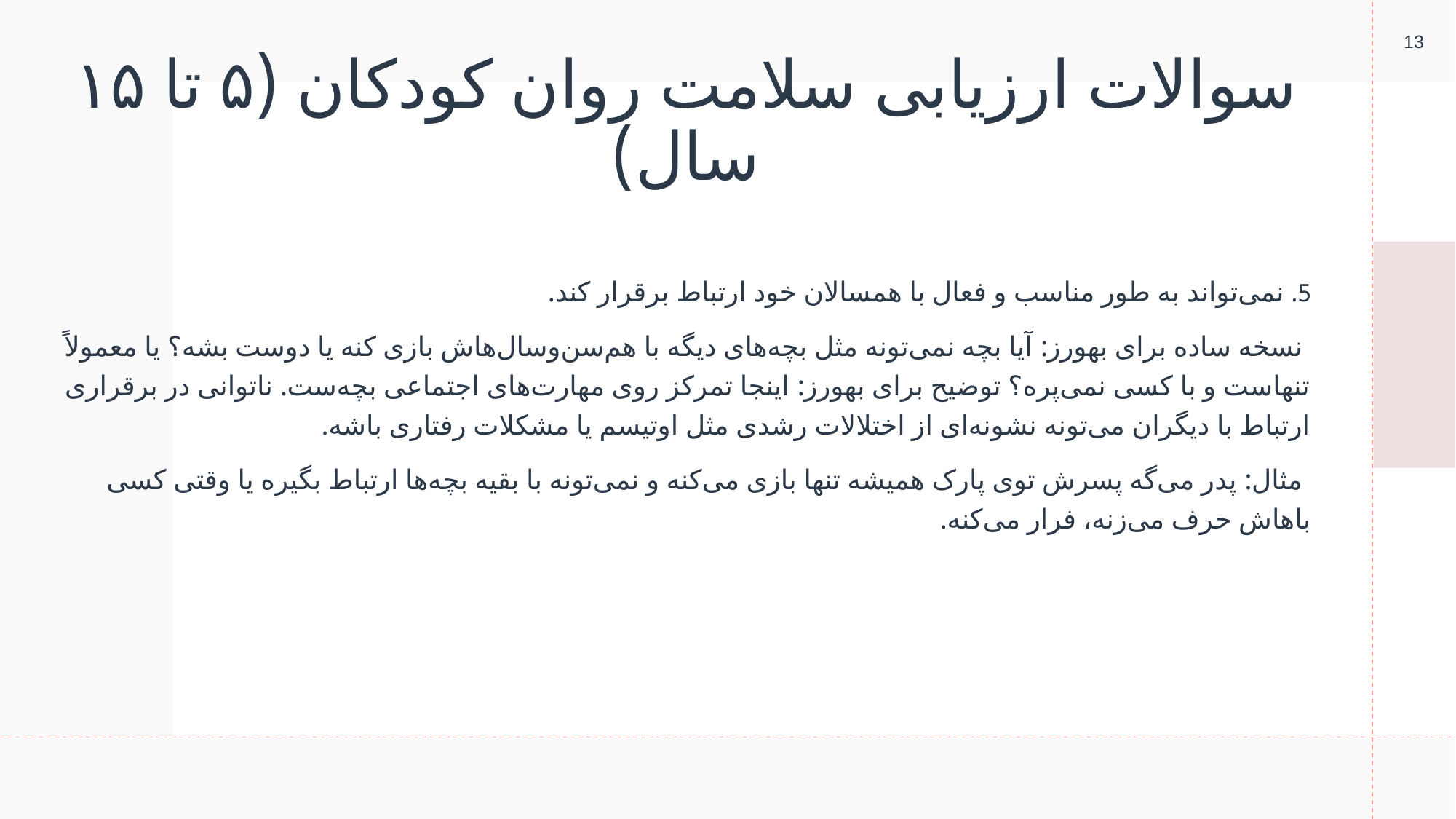

13
# سوالات ارزیابی سلامت روان کودکان (۵ تا ۱۵ سال)
5. نمی‌تواند به طور مناسب و فعال با همسالان خود ارتباط برقرار کند.
 نسخه ساده برای بهورز: آیا بچه نمی‌تونه مثل بچه‌های دیگه با هم‌سن‌وسال‌هاش بازی کنه یا دوست بشه؟ یا معمولاً تنهاست و با کسی نمی‌پره؟ توضیح برای بهورز: اینجا تمرکز روی مهارت‌های اجتماعی بچه‌ست. ناتوانی در برقراری ارتباط با دیگران می‌تونه نشونه‌ای از اختلالات رشدی مثل اوتیسم یا مشکلات رفتاری باشه.
 مثال: پدر می‌گه پسرش توی پارک همیشه تنها بازی می‌کنه و نمی‌تونه با بقیه بچه‌ها ارتباط بگیره یا وقتی کسی باهاش حرف می‌زنه، فرار می‌کنه.